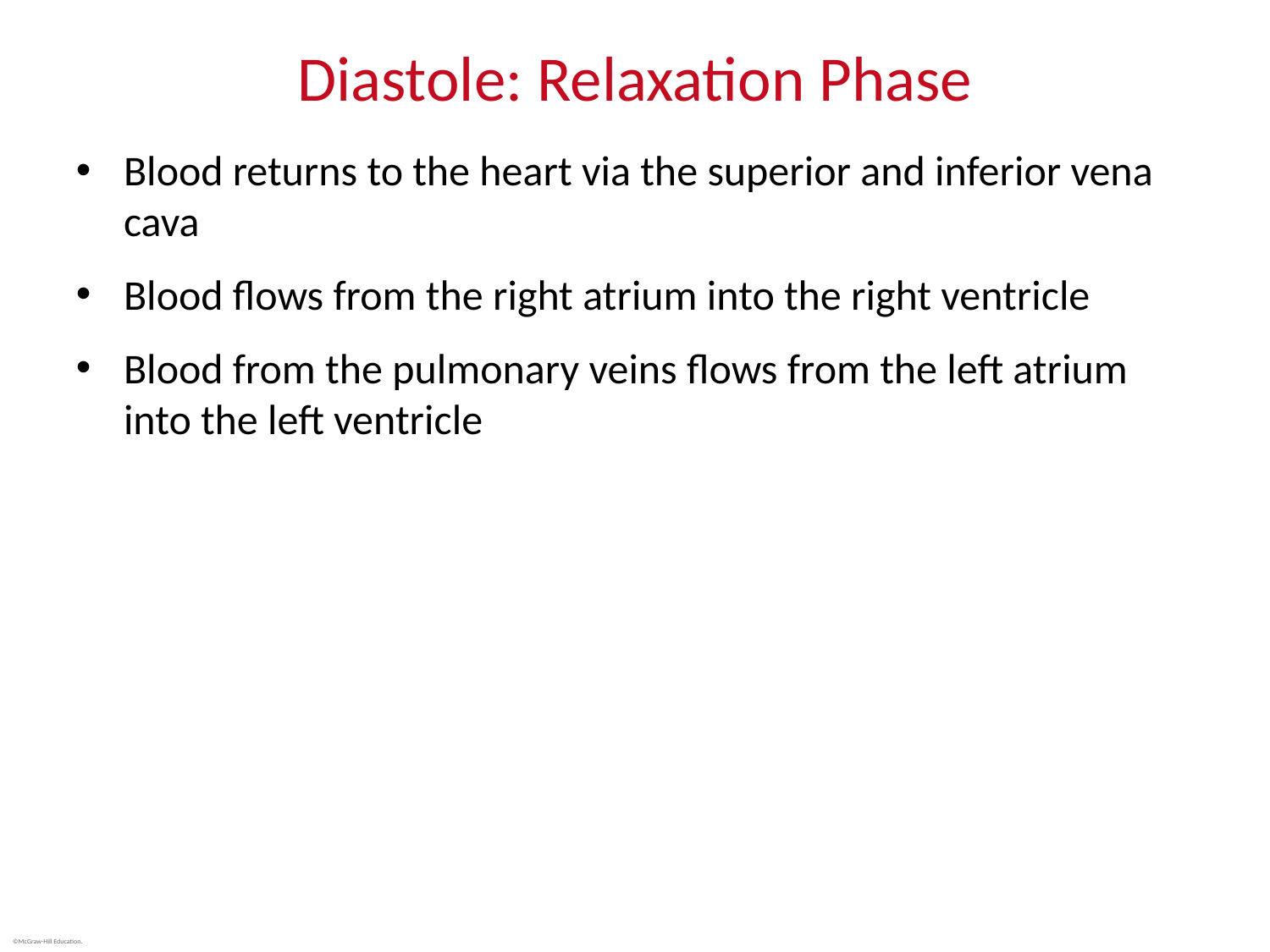

# Diastole: Relaxation Phase
Blood returns to the heart via the superior and inferior vena cava
Blood flows from the right atrium into the right ventricle
Blood from the pulmonary veins flows from the left atrium into the left ventricle